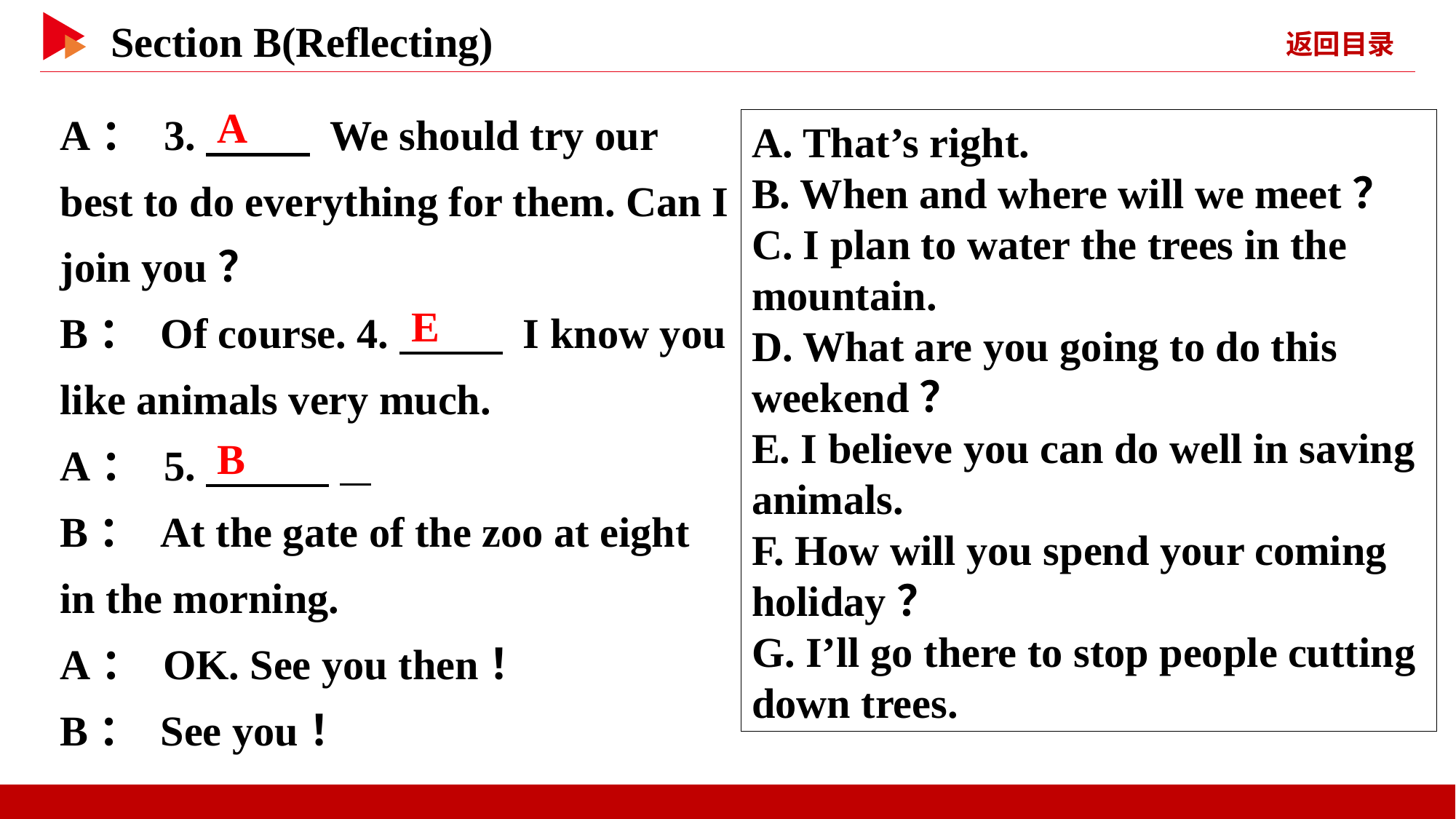

A： 3.　  　 We should try our best to do everything for them. Can I join you？
B： Of course. 4.　  　 I know you like animals very much.
A： 5.　   　 _
B： At the gate of the zoo at eight in the morning.
A： OK. See you then！
B： See you！
A
A. That’s right.
B. When and where will we meet？
C. I plan to water the trees in the mountain.
D. What are you going to do this weekend？
E. I believe you can do well in saving animals.
F. How will you spend your coming holiday？
G. I’ll go there to stop people cutting down trees.
E
B